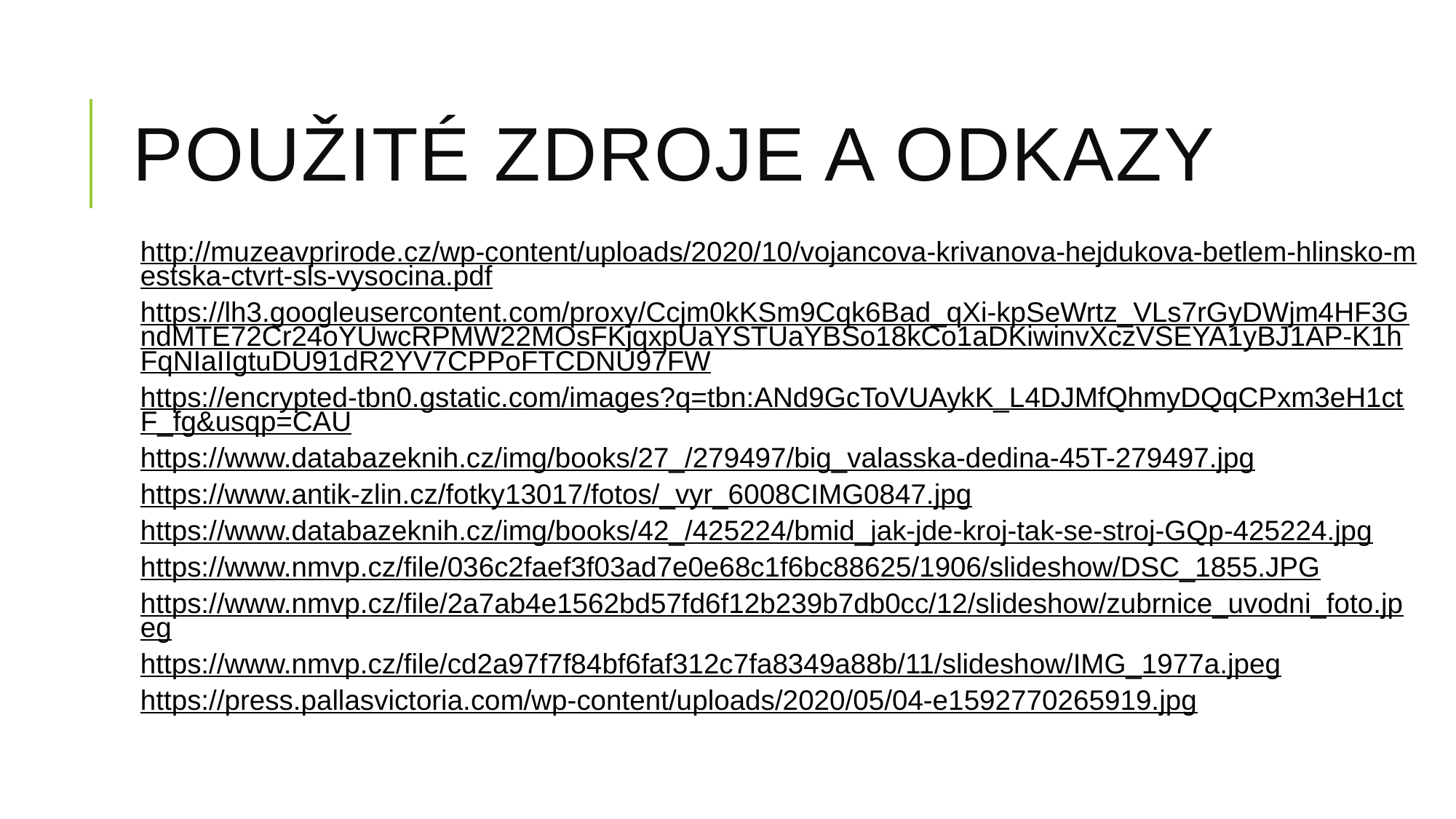

# POUŽITÉ ZDROJE a odkazy

http://muzeavprirode.cz/wp-content/uploads/2020/10/vojancova-krivanova-hejdukova-betlem-hlinsko-mestska-ctvrt-sls-vysocina.pdf
https://lh3.googleusercontent.com/proxy/Ccjm0kKSm9Cqk6Bad_qXi-kpSeWrtz_VLs7rGyDWjm4HF3GndMTE72Cr24oYUwcRPMW22MOsFKjqxpUaYSTUaYBSo18kCo1aDKiwinvXczVSEYA1yBJ1AP-K1hFqNIaIIgtuDU91dR2YV7CPPoFTCDNU97FW
https://encrypted-tbn0.gstatic.com/images?q=tbn:ANd9GcToVUAykK_L4DJMfQhmyDQqCPxm3eH1ctF_fg&usqp=CAU
https://www.databazeknih.cz/img/books/27_/279497/big_valasska-dedina-45T-279497.jpg
https://www.antik-zlin.cz/fotky13017/fotos/_vyr_6008CIMG0847.jpg
https://www.databazeknih.cz/img/books/42_/425224/bmid_jak-jde-kroj-tak-se-stroj-GQp-425224.jpg
https://www.nmvp.cz/file/036c2faef3f03ad7e0e68c1f6bc88625/1906/slideshow/DSC_1855.JPG
https://www.nmvp.cz/file/2a7ab4e1562bd57fd6f12b239b7db0cc/12/slideshow/zubrnice_uvodni_foto.jpeg
https://www.nmvp.cz/file/cd2a97f7f84bf6faf312c7fa8349a88b/11/slideshow/IMG_1977a.jpeg
https://press.pallasvictoria.com/wp-content/uploads/2020/05/04-e1592770265919.jpg